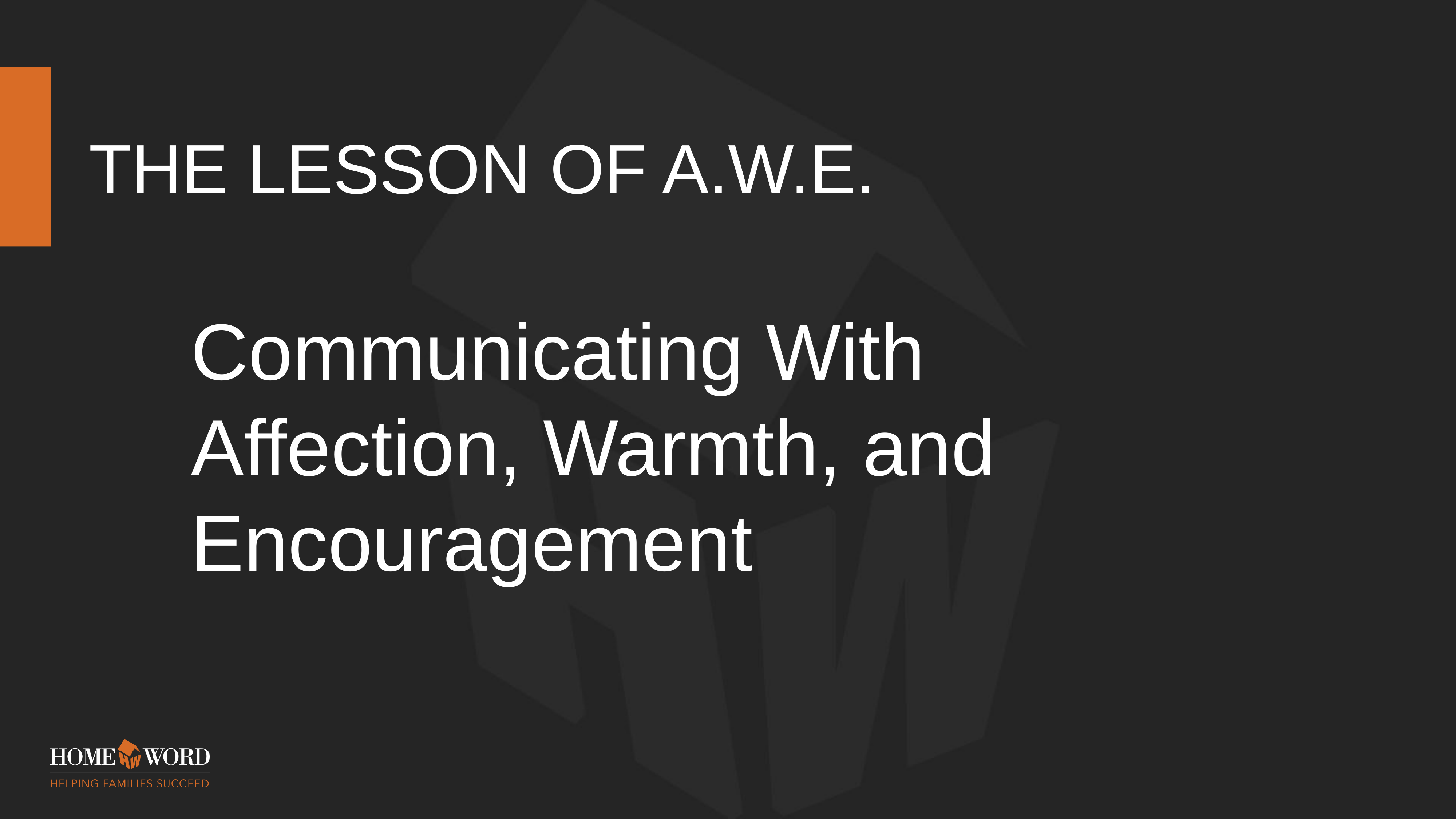

# The Lesson of A.W.E.
Communicating With Affection, Warmth, and Encouragement